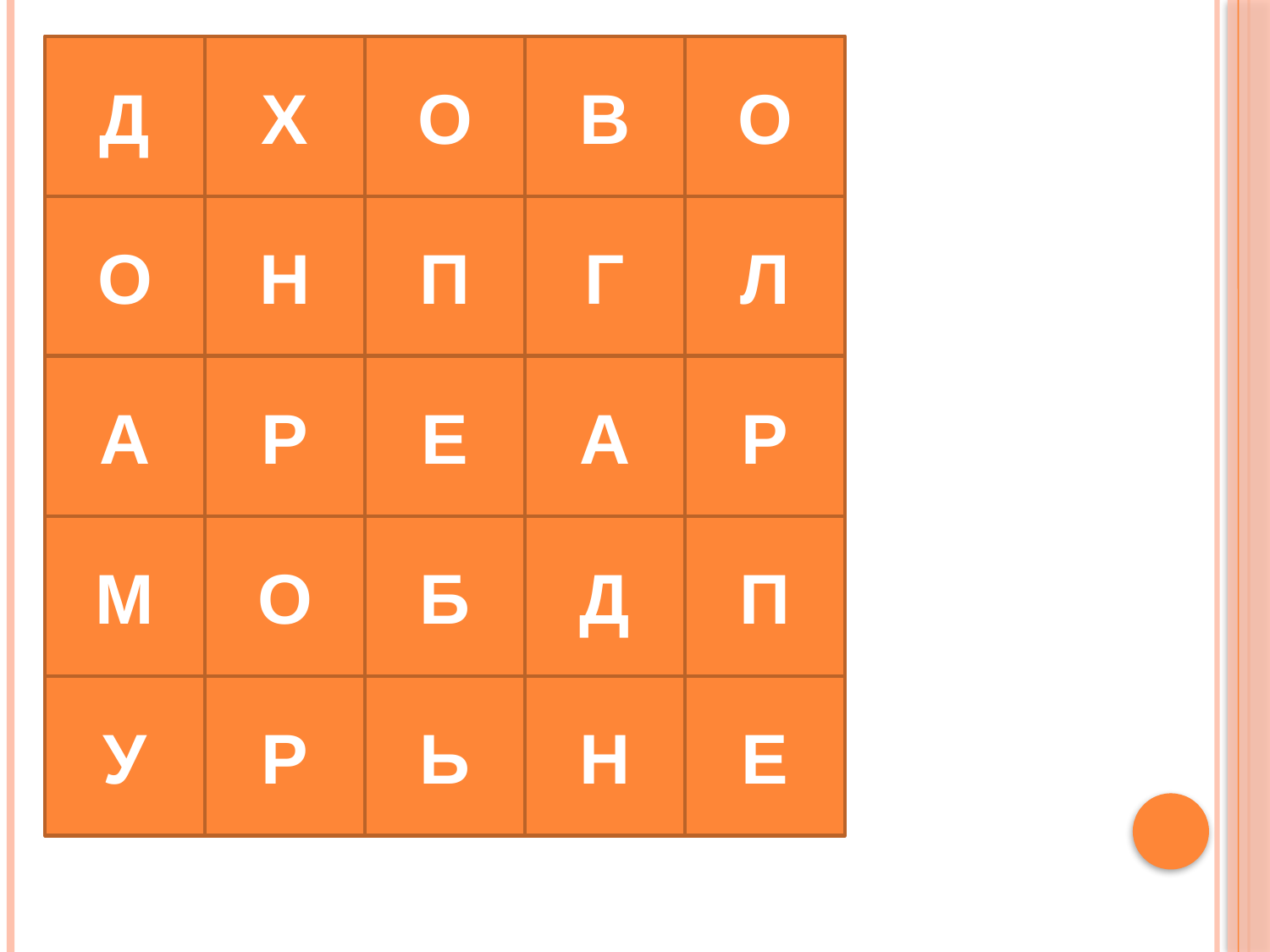

Д
Х
О
В
О
О
Н
П
Г
Л
А
Р
Е
А
Р
М
О
Б
Д
П
У
Р
Ь
Н
Е